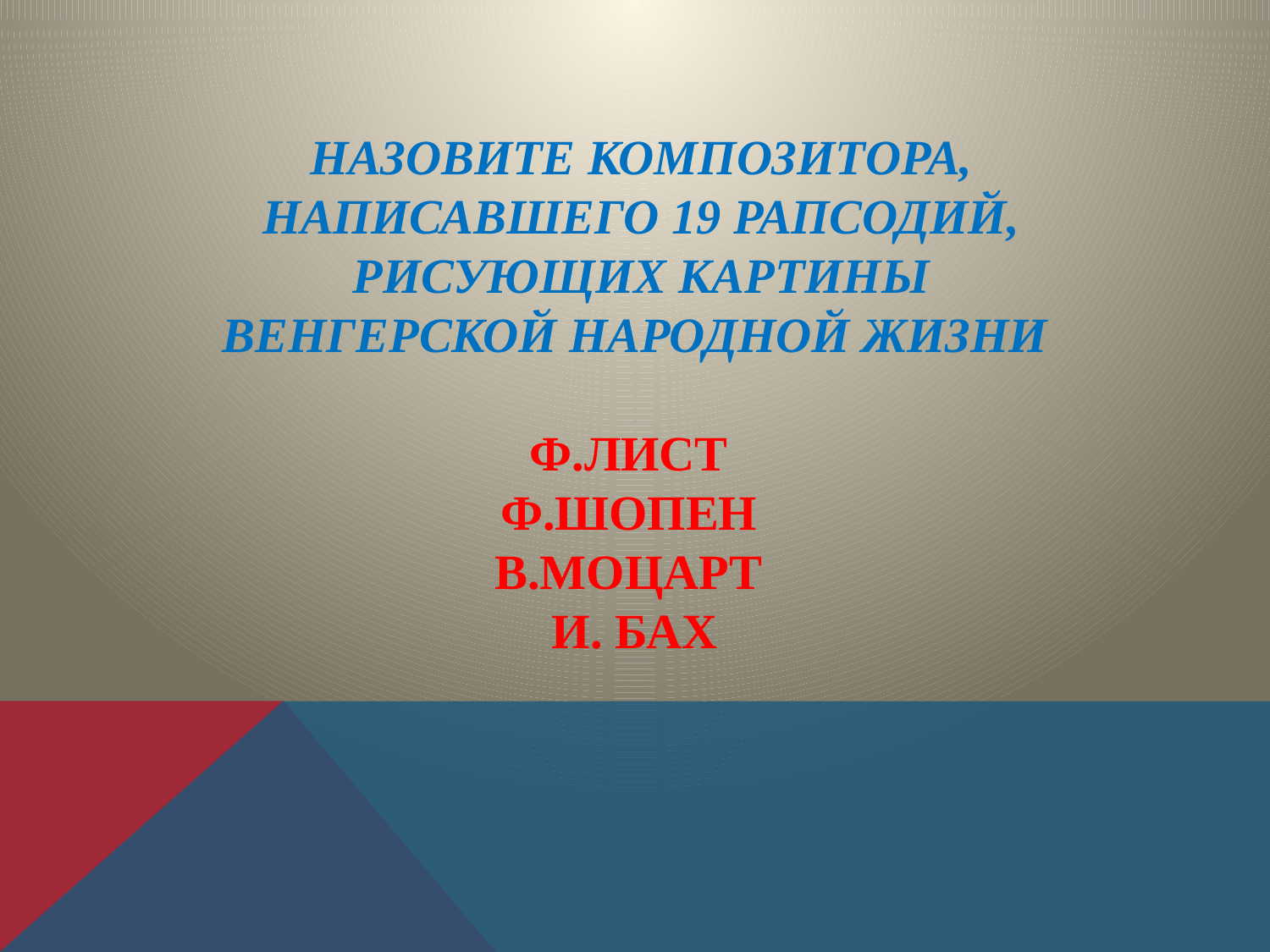

# назовите композитора, написавшего 19 рапсодий, рисующих картины венгерской народной жизни Ф.Лист Ф.Шопен В.Моцарт И. Бах